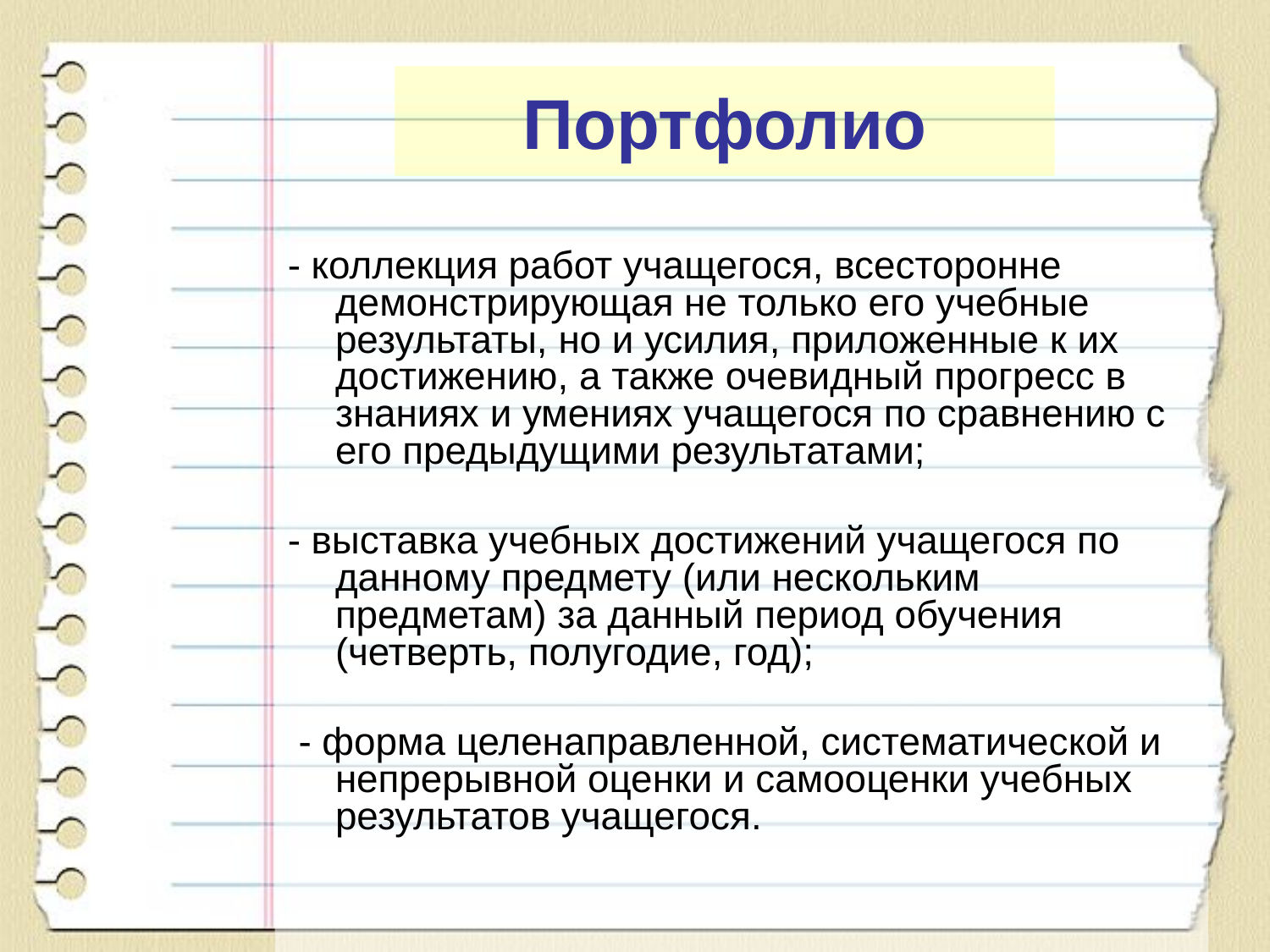

#
Портфолио
- коллекция работ учащегося, всесторонне демонстрирующая не только его учебные результаты, но и усилия, приложенные к их достижению, а также очевидный прогресс в знаниях и умениях учащегося по сравнению с его предыдущими результатами;

- выставка учебных достижений учащегося по данному предмету (или нескольким предметам) за данный период обучения (четверть, полугодие, год);

 - форма целенаправленной, систематической и непрерывной оценки и самооценки учебных результатов учащегося.